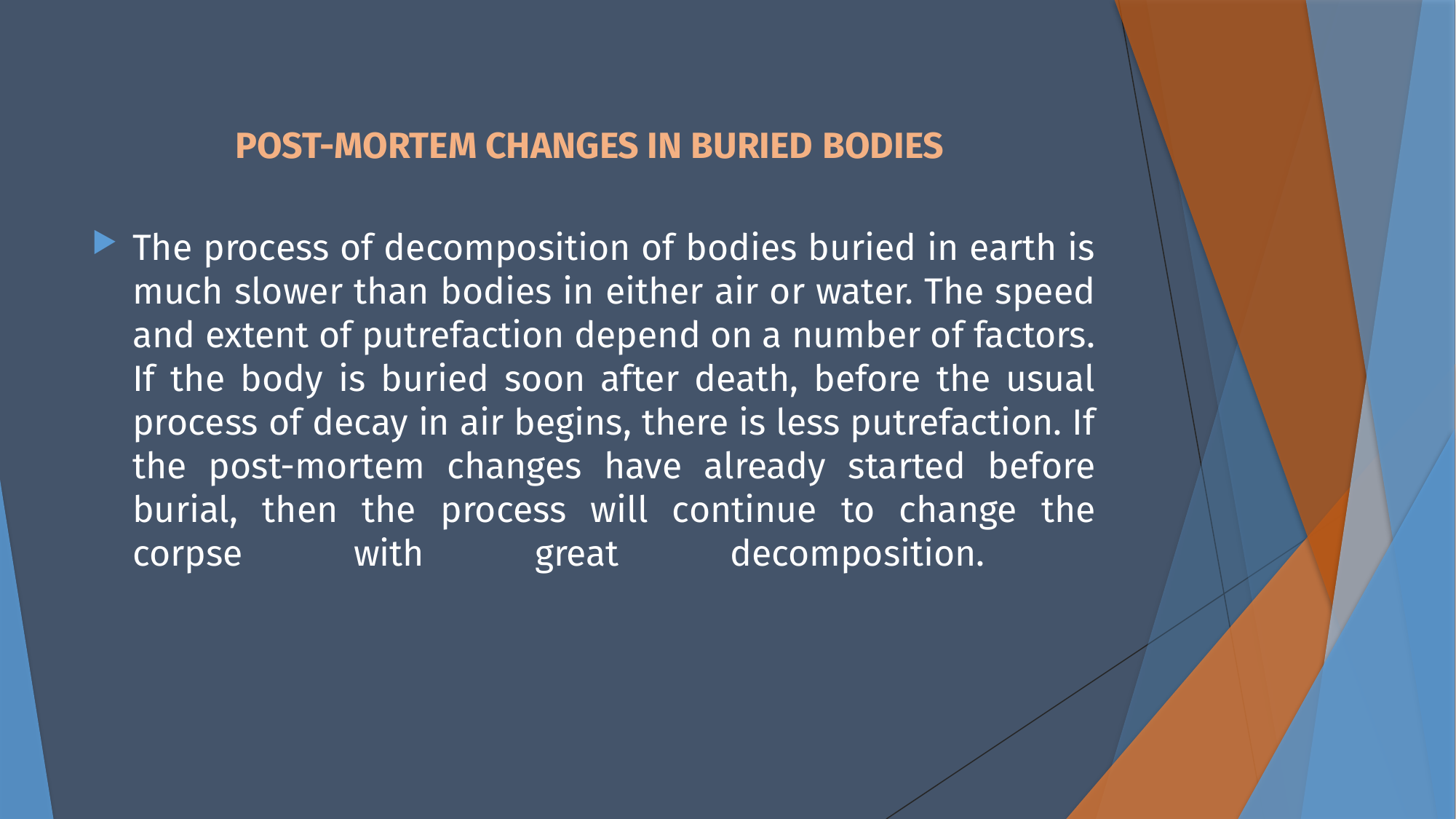

POST-MORTEM CHANGES IN BURIED BODIES
The process of decomposition of bodies buried in earth is much slower than bodies in either air or water. The speed and extent of putrefaction depend on a number of factors. If the body is buried soon after death, before the usual process of decay in air begins, there is less putrefaction. If the post-mortem changes have already started before burial, then the process will continue to change the corpse with great decomposition.